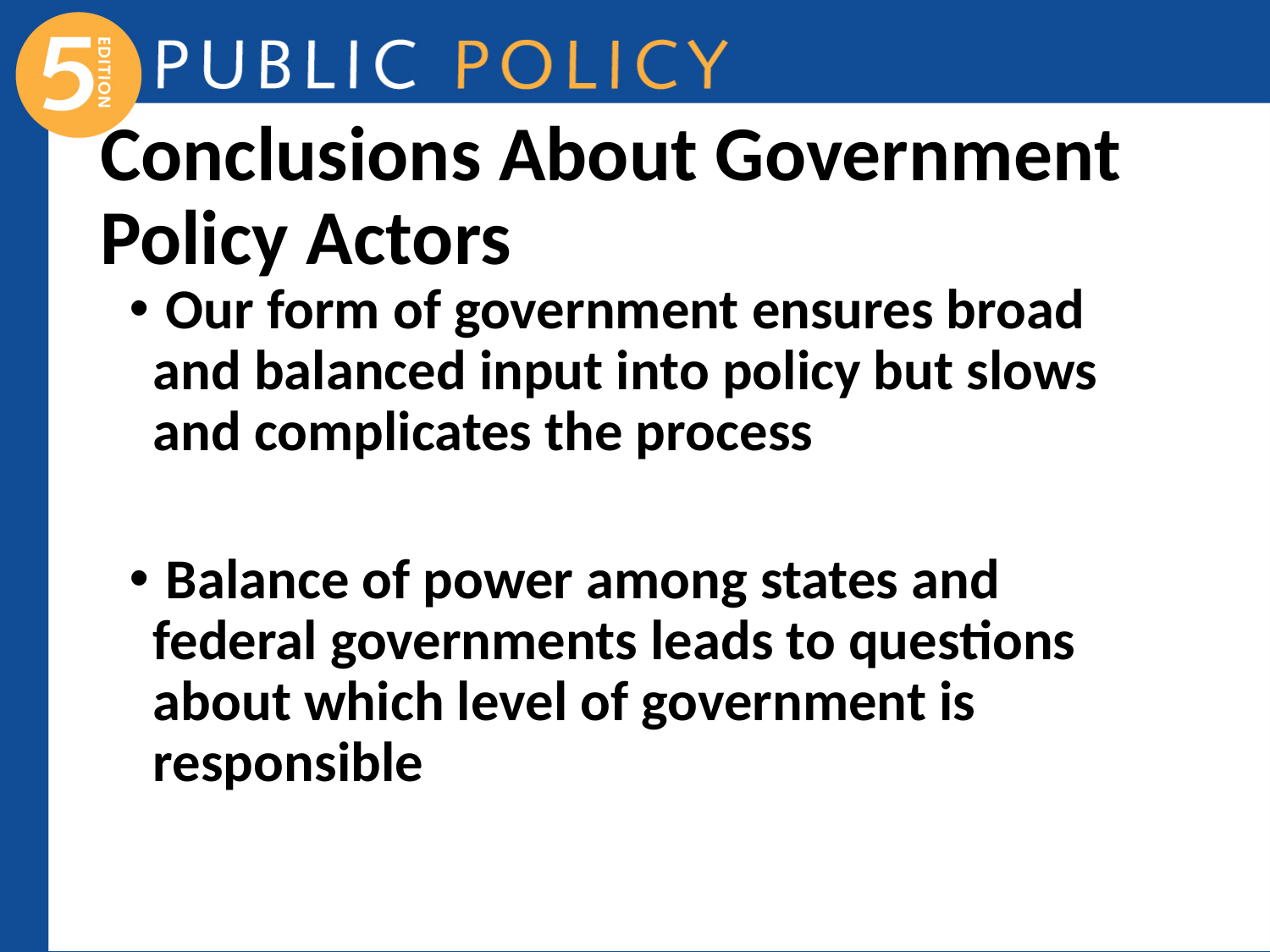

# Conclusions About Government Policy Actors
 Our form of government ensures broad and balanced input into policy but slows and complicates the process

 Balance of power among states and federal governments leads to questions about which level of government is responsible